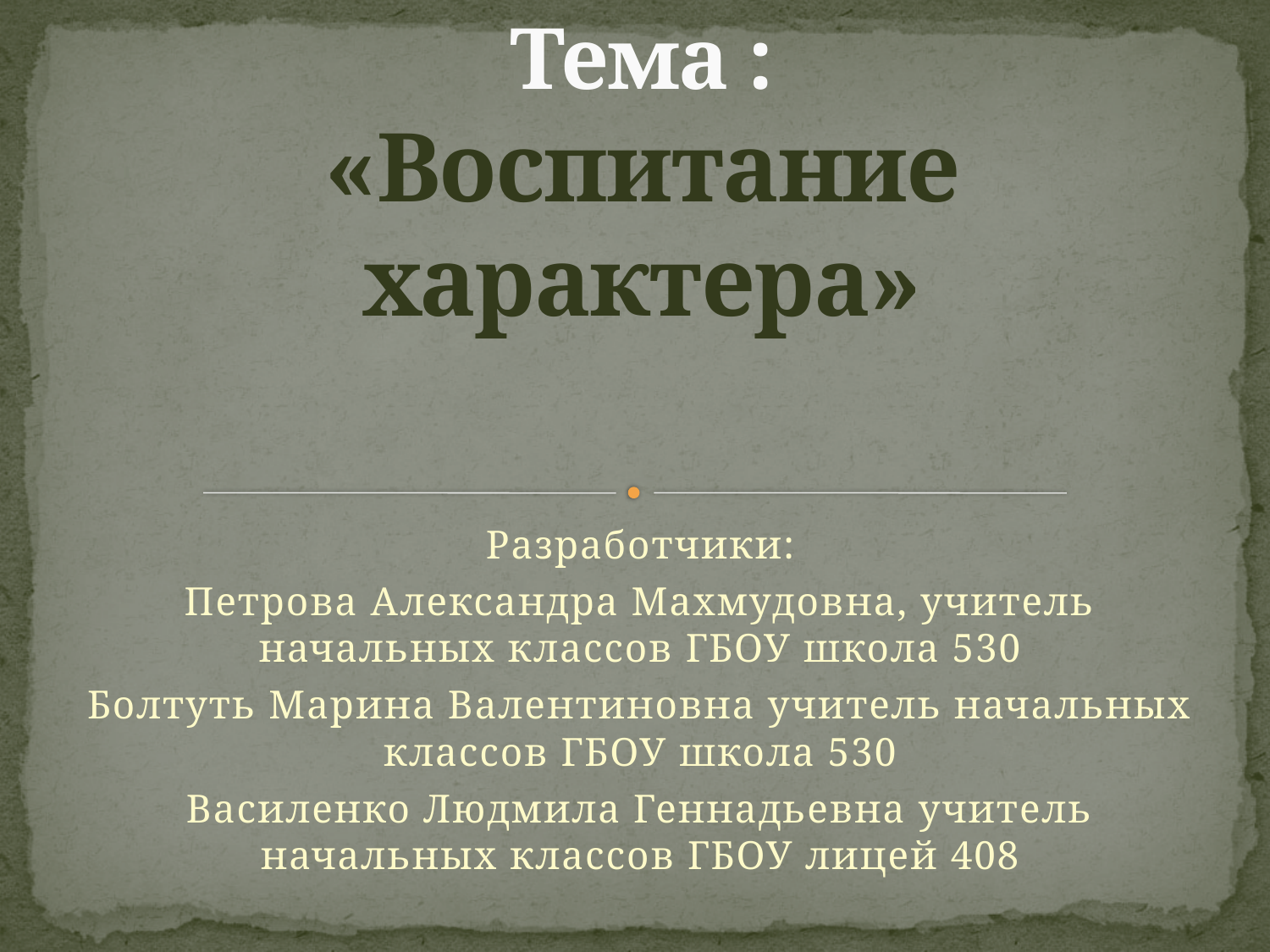

# Тема : «Воспитание характера»
Разработчики:
Петрова Александра Махмудовна, учитель начальных классов ГБОУ школа 530
Болтуть Марина Валентиновна учитель начальных классов ГБОУ школа 530
Василенко Людмила Геннадьевна учитель начальных классов ГБОУ лицей 408